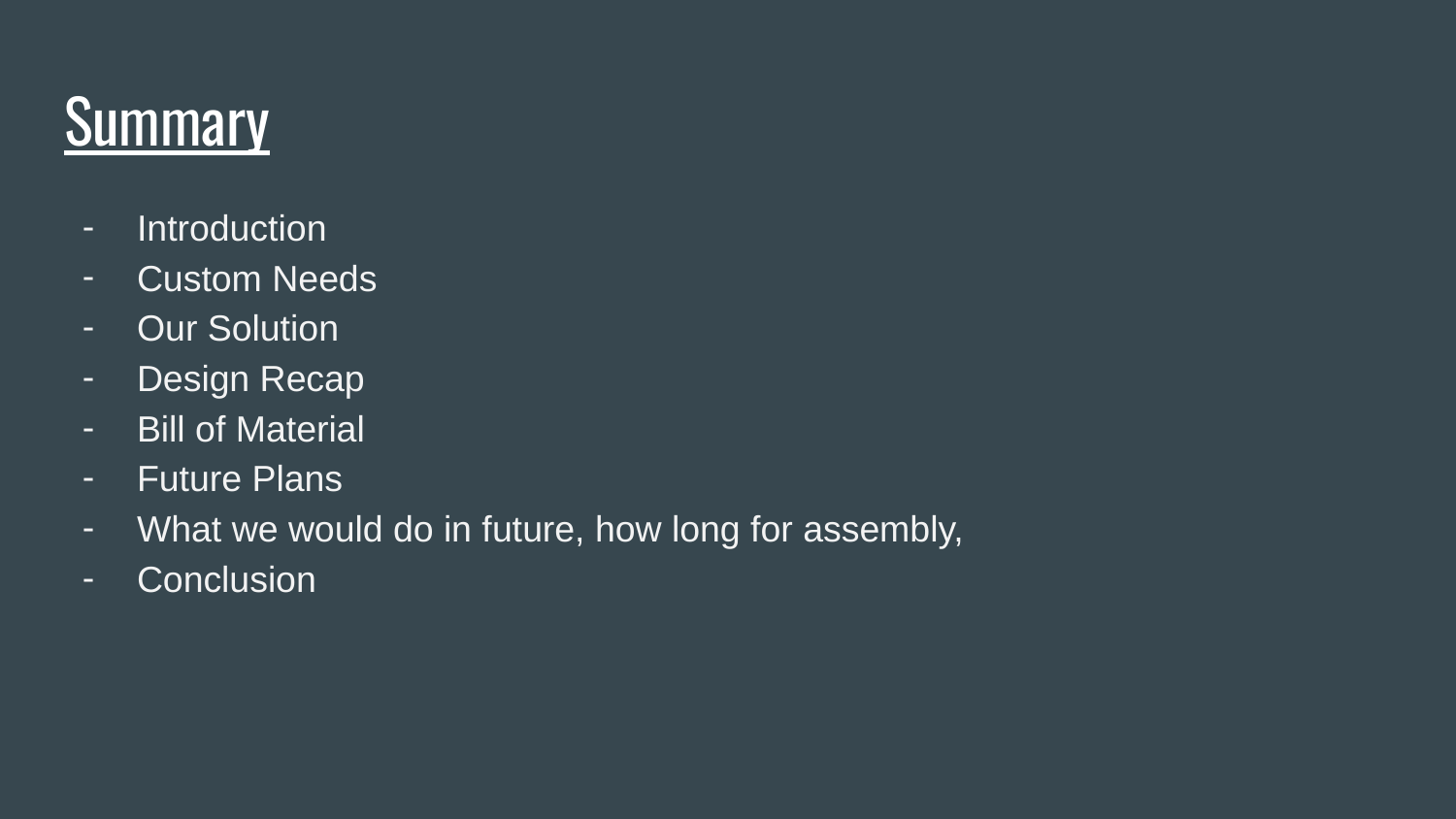

# Summary
Introduction
Custom Needs
Our Solution
Design Recap
Bill of Material
Future Plans
What we would do in future, how long for assembly,
Conclusion